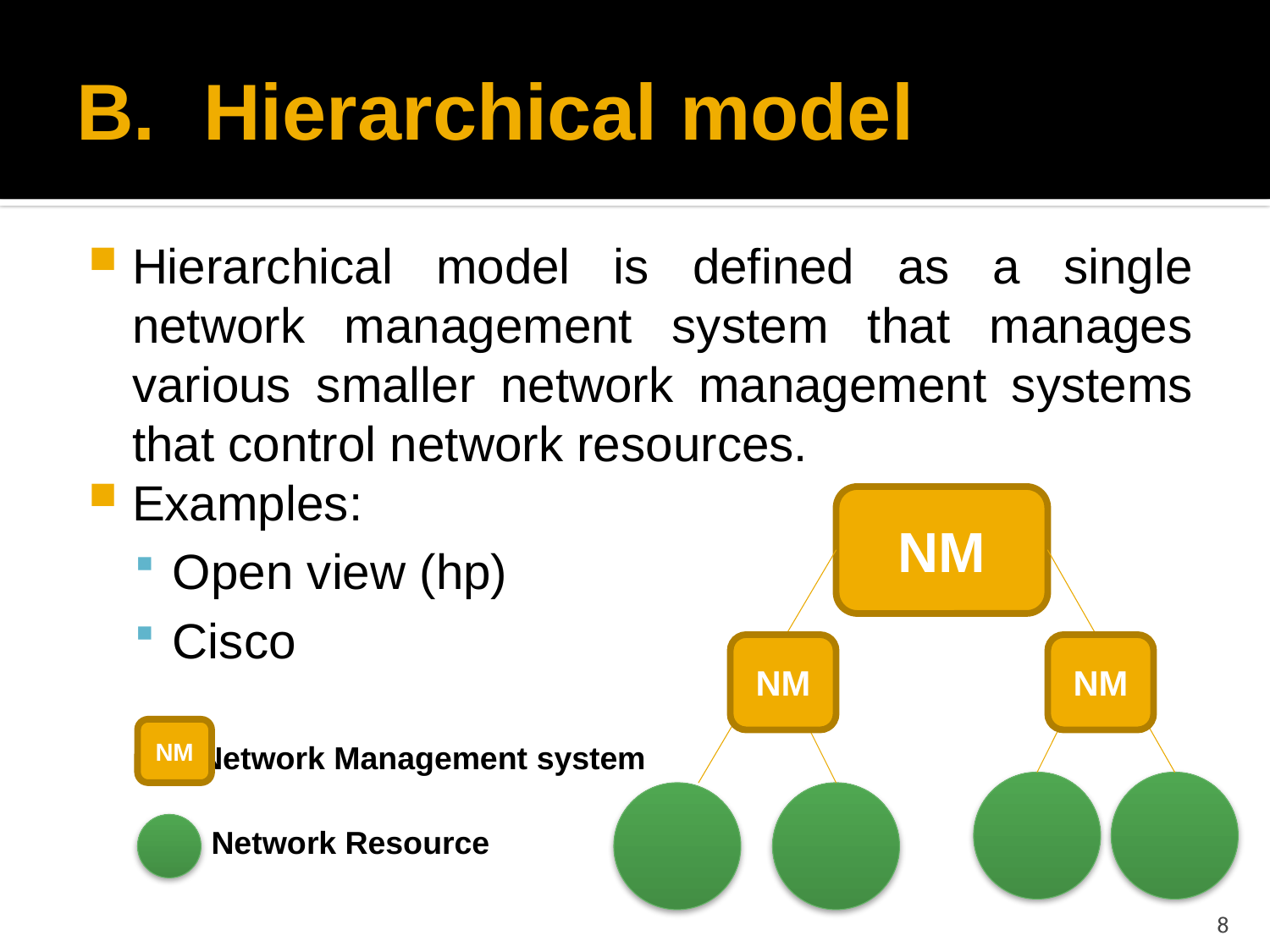

# Hierarchical model
Hierarchical model is defined as a single network management system that manages various smaller network management systems that control network resources.
Examples:
Open view (hp)
Cisco
NM
NM
NM
NM
Network Management system

Network Resource
8